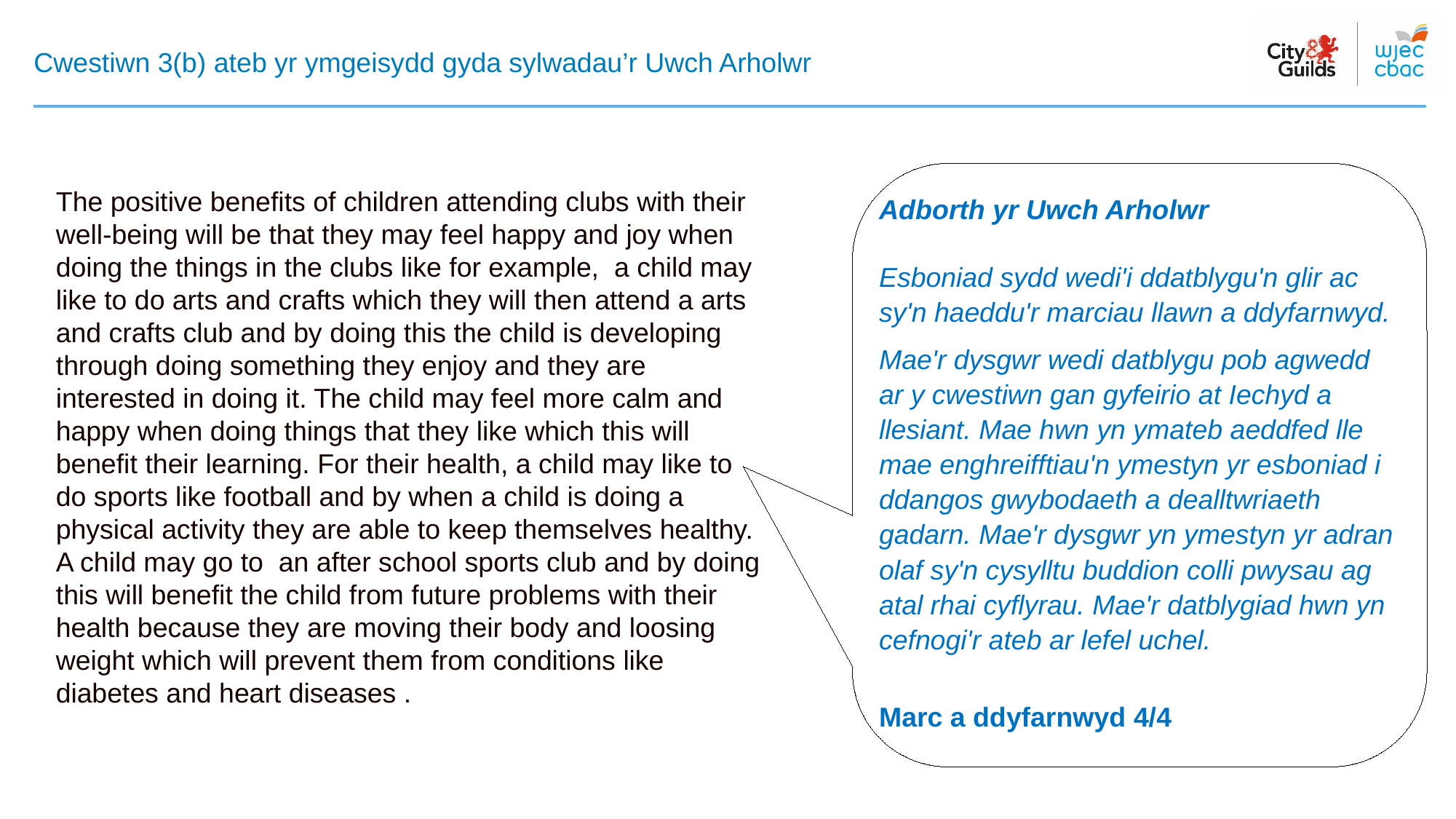

# Cwestiwn 3(b) ateb yr ymgeisydd gyda sylwadau’r Uwch Arholwr

The positive benefits of children attending clubs with their well-being will be that they may feel happy and joy when doing the things in the clubs like for example,  a child may like to do arts and crafts which they will then attend a arts and crafts club and by doing this the child is developing through doing something they enjoy and they are interested in doing it. The child may feel more calm and happy when doing things that they like which this will benefit their learning. For their health, a child may like to do sports like football and by when a child is doing a physical activity they are able to keep themselves healthy. A child may go to  an after school sports club and by doing this will benefit the child from future problems with their health because they are moving their body and loosing weight which will prevent them from conditions like  diabetes and heart diseases .
Adborth yr Uwch Arholwr

Esboniad sydd wedi'i ddatblygu'n glir ac sy'n haeddu'r marciau llawn a ddyfarnwyd.
Mae'r dysgwr wedi datblygu pob agwedd ar y cwestiwn gan gyfeirio at Iechyd a llesiant. Mae hwn yn ymateb aeddfed lle mae enghreifftiau'n ymestyn yr esboniad i ddangos gwybodaeth a dealltwriaeth gadarn. Mae'r dysgwr yn ymestyn yr adran olaf sy'n cysylltu buddion colli pwysau ag atal rhai cyflyrau. Mae'r datblygiad hwn yn cefnogi'r ateb ar lefel uchel.

Marc a ddyfarnwyd 4/4